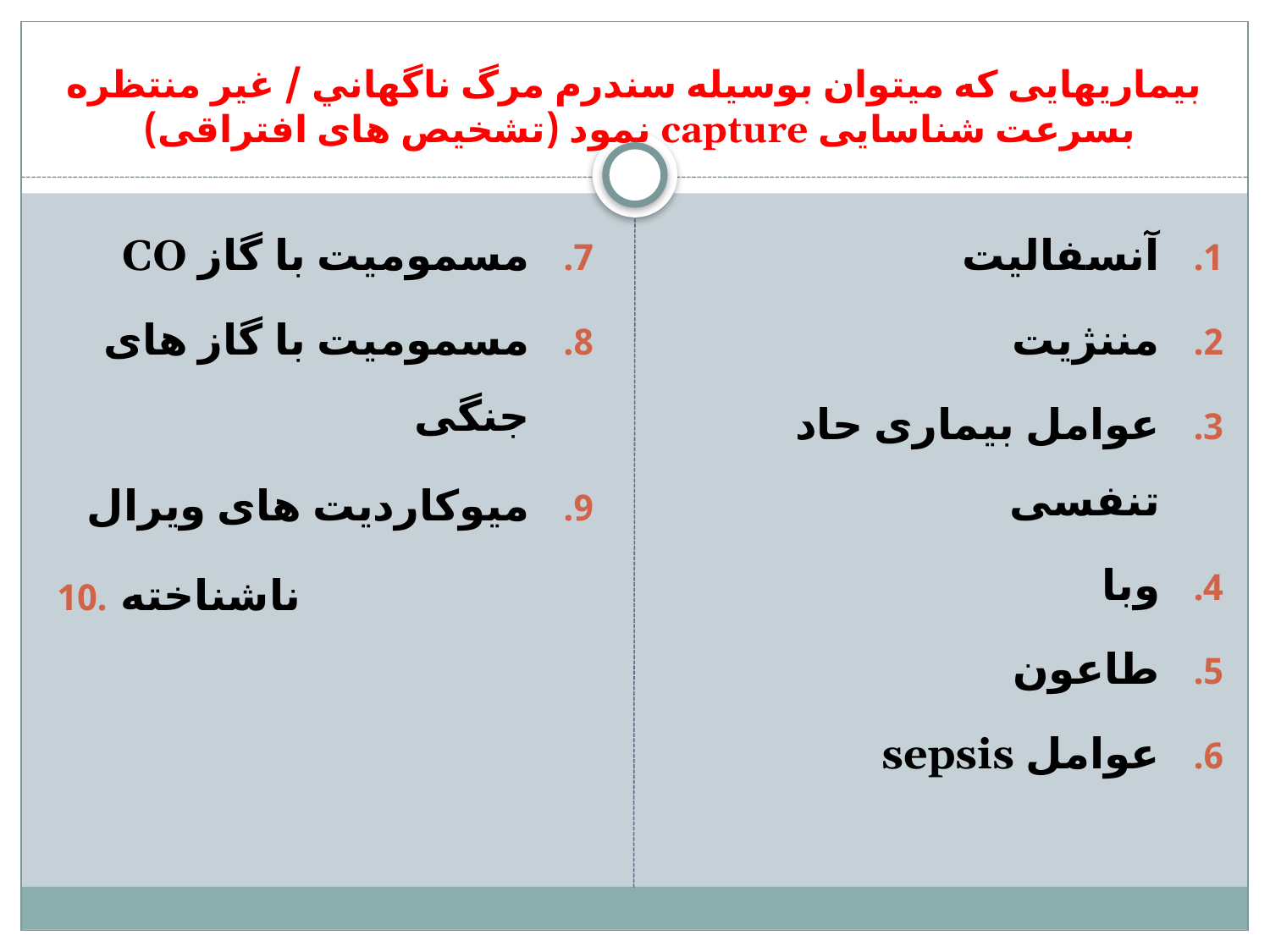

# بیماریهایی که میتوان بوسیله سندرم مرگ ناگهاني / غير منتظره بسرعت شناسایی capture نمود (تشخیص های افتراقی)
مسمومیت با گاز CO
مسمومیت با گاز های جنگی
میوکاردیت های ویرال
ناشناخته
آنسفالیت
مننژیت
عوامل بیماری حاد تنفسی
وبا
طاعون
عوامل sepsis